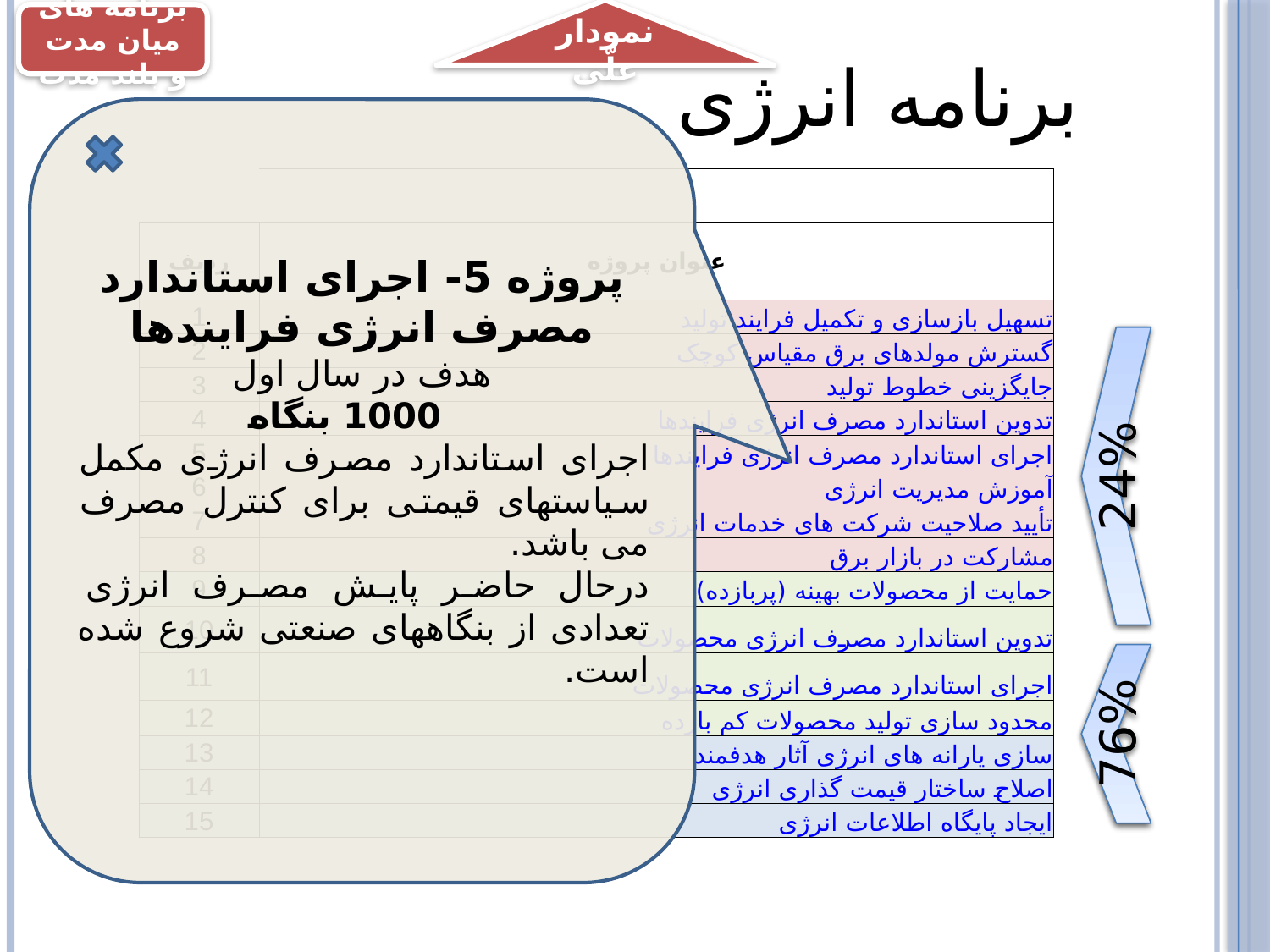

نمودار علّی
برنامه های میان مدت و بلند مدت
# برنامه انرژی
پروژه 5- اجرای استاندارد مصرف انرژی فرایندها
هدف در سال اول
   1000 بنگاه
اجرای استاندارد مصرف انرژی مکمل سیاستهای قیمتی برای کنترل مصرف می باشد.
درحال حاضر پایش مصرف انرژی تعدادی از بنگاههای صنعتی شروع شده است.

|  |  |
| --- | --- |
| ردیف | عنوان پروژه |
| 1 | تسهیل بازسازی و تکمیل فرایند تولید |
| 2 | گسترش مولدهای برق مقیاس کوچک |
| 3 | جایگزینی خطوط تولید |
| 4 | تدوین استاندارد مصرف انرژی فرایندها |
| 5 | اجرای استاندارد مصرف انرژی فرایندها |
| 6 | آموزش مدیریت انرژی |
| 7 | تأیید صلاحیت شرکت های خدمات انرژی |
| 8 | مشارکت در بازار برق |
| 9 | حمایت از محصولات بهینه (پربازده) |
| 10 | تدوین استاندارد مصرف انرژی محصولات |
| 11 | اجرای استاندارد مصرف انرژی محصولات |
| 12 | محدود سازی تولید محصولات کم بازده |
| 13 | آثار هدفمند سازی یارانه های انرژی |
| 14 | اصلاح ساختار قیمت گذاری انرژی |
| 15 | ایجاد پایگاه اطلاعات انرژی |
24%
24%
76%
76%